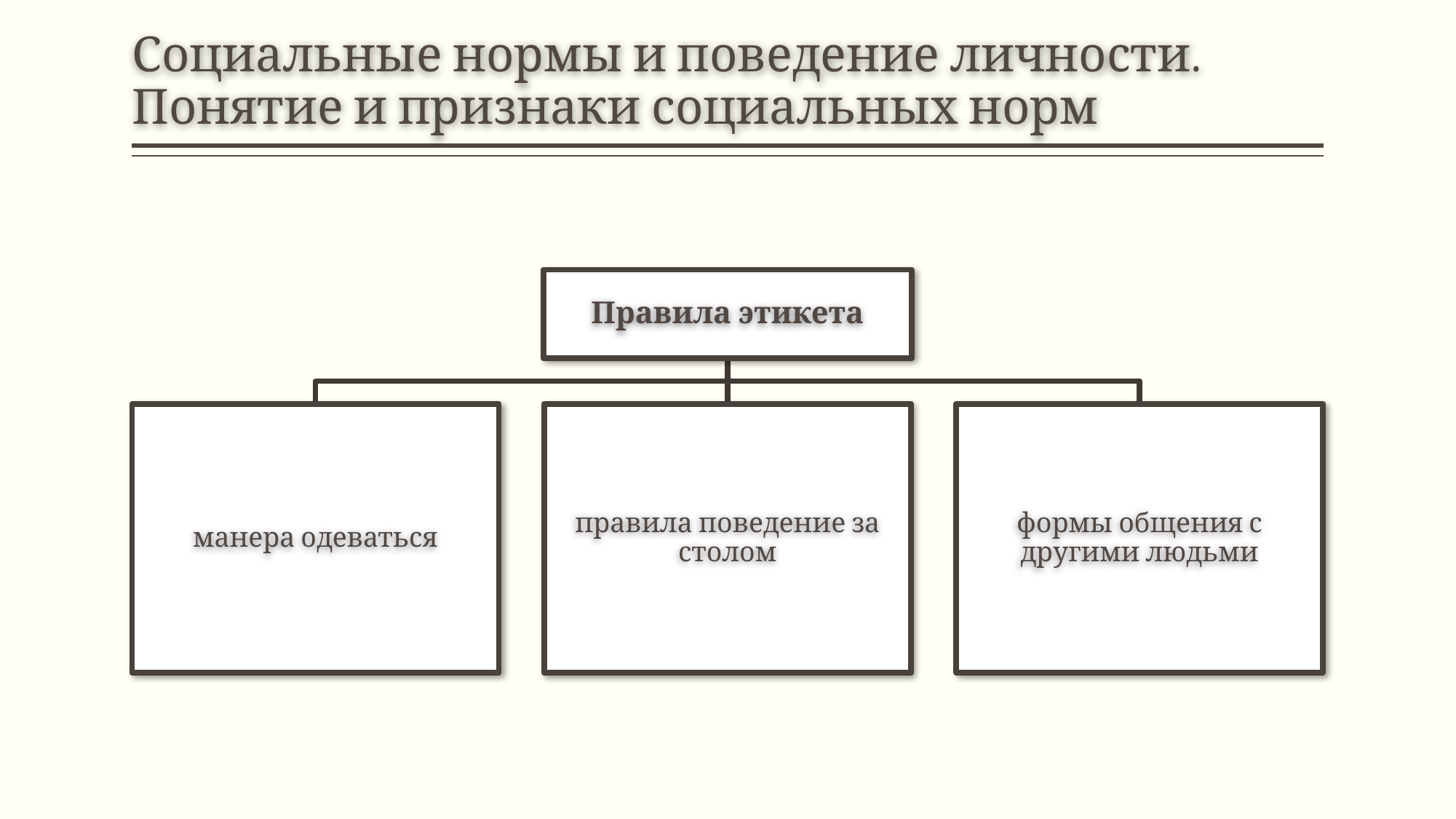

# Социальные нормы и поведение личности. Понятие и признаки социальных норм

Правила этикета

манера одеваться

правила поведение за столом

формы общения с другими людьми